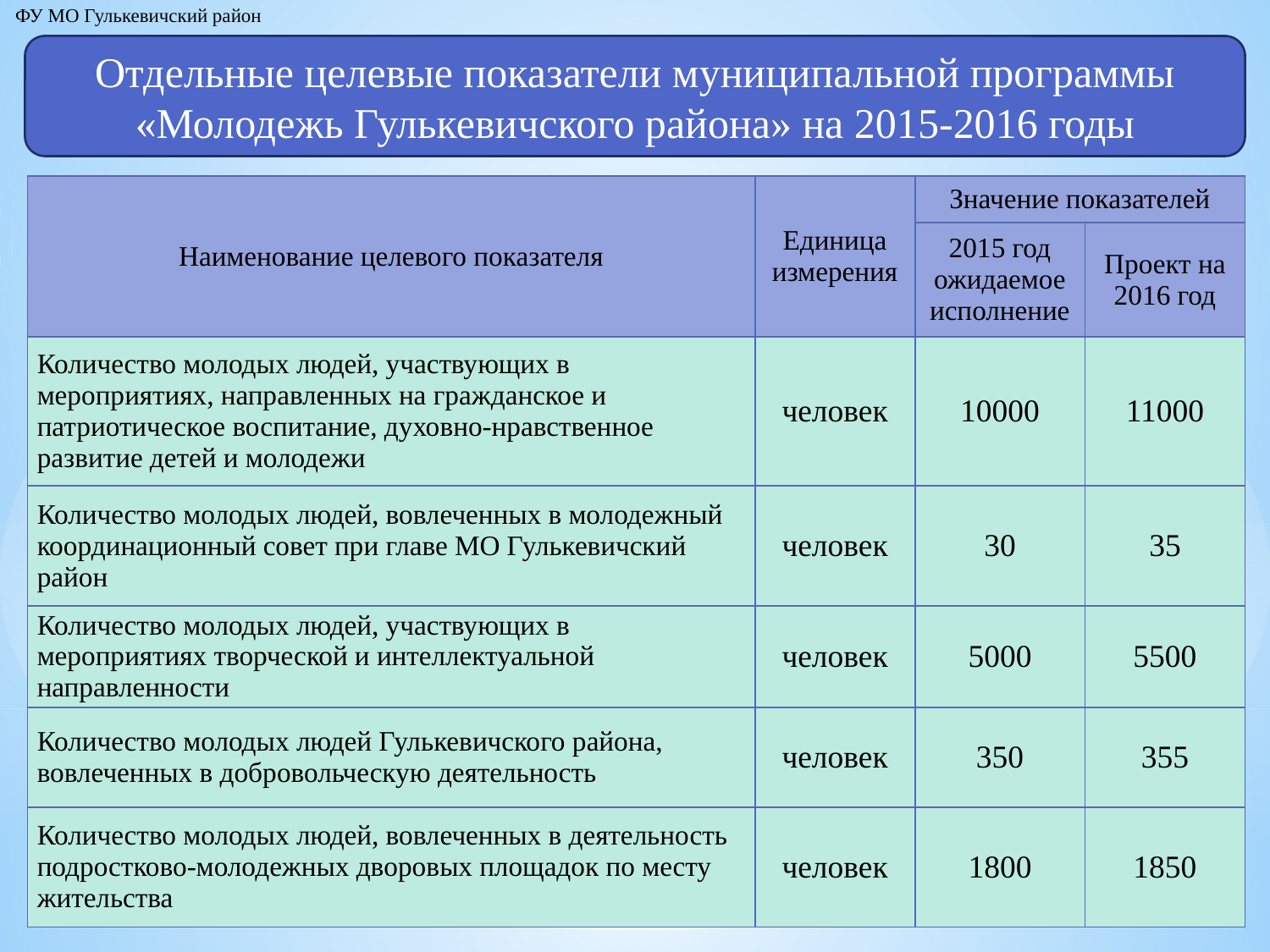

ФУ МО Гулькевичский район
Отдельные целевые показатели муниципальной программы «Молодежь Гулькевичского района» на 2015-2016 годы
| Наименование целевого показателя | Единица измерения | Значение показателей |  |
| --- | --- | --- | --- |
|  |  | 2015 год ожидаемое исполнение | Проект на 2016 год |
| Количество молодых людей, участвующих в мероприятиях, направленных на гражданское и патриотическое воспитание, духовно-нравственное развитие детей и молодежи | человек | 10000 | 11000 |
| Количество молодых людей, вовлеченных в молодежный координационный совет при главе МО Гулькевичский район | человек | 30 | 35 |
| Количество молодых людей, участвующих в мероприятиях творческой и интеллектуальной направленности | человек | 5000 | 5500 |
| Количество молодых людей Гулькевичского района, вовлеченных в добровольческую деятельность | человек | 350 | 355 |
| Количество молодых людей, вовлеченных в деятельность подростково-молодежных дворовых площадок по месту жительства | человек | 1800 | 1850 |